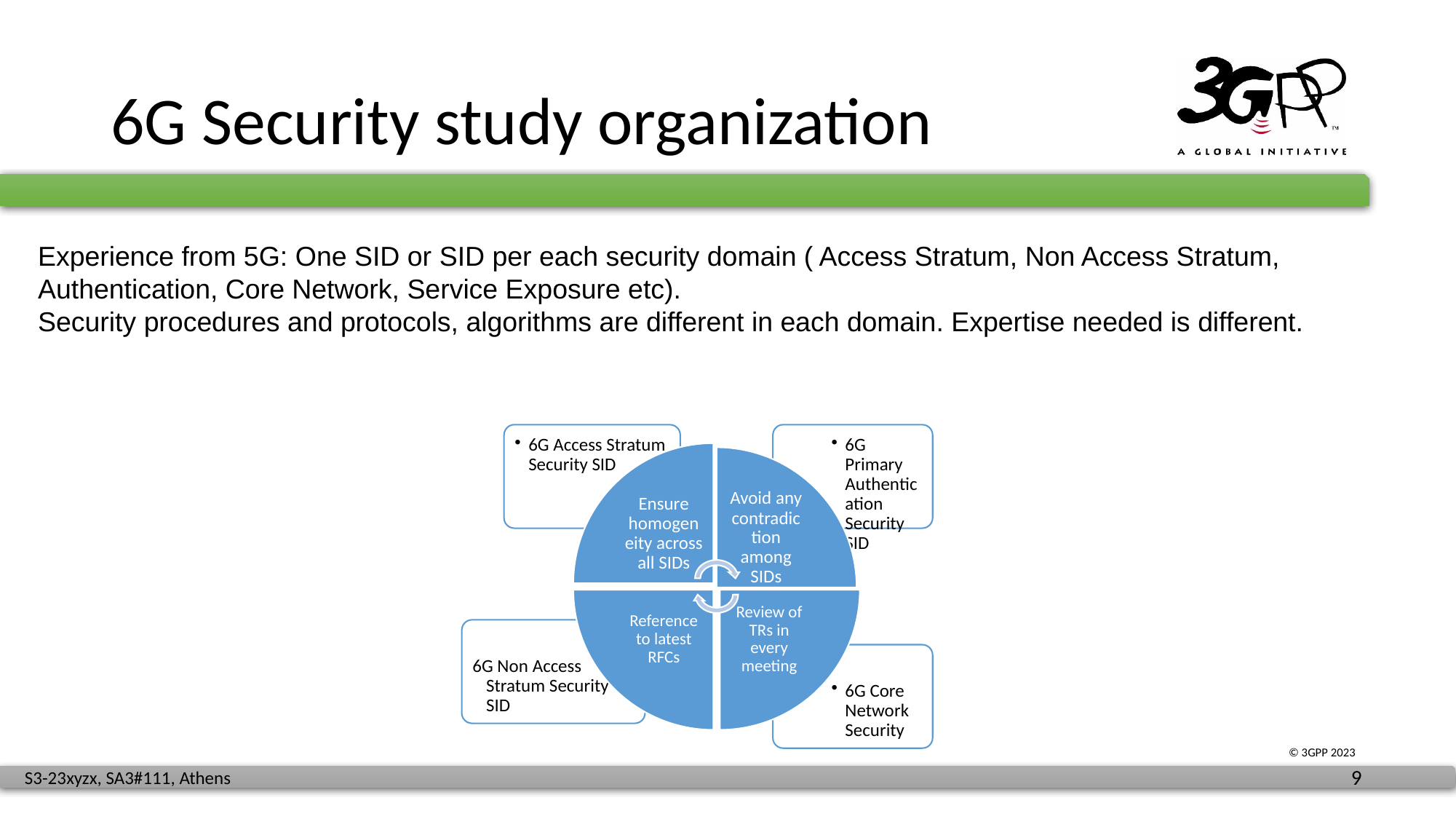

# 6G Security study organization
Experience from 5G: One SID or SID per each security domain ( Access Stratum, Non Access Stratum, Authentication, Core Network, Service Exposure etc).
Security procedures and protocols, algorithms are different in each domain. Expertise needed is different.

6G Core Network Security
6G Non Access Stratum Security SID
6G Primary Authentication Security SID
6G Access Stratum Security SID
Ensure homogeneity across all SIDs
Avoid any contradiction among SIDs
Review of TRs in every meeting
Reference to latest RFCs